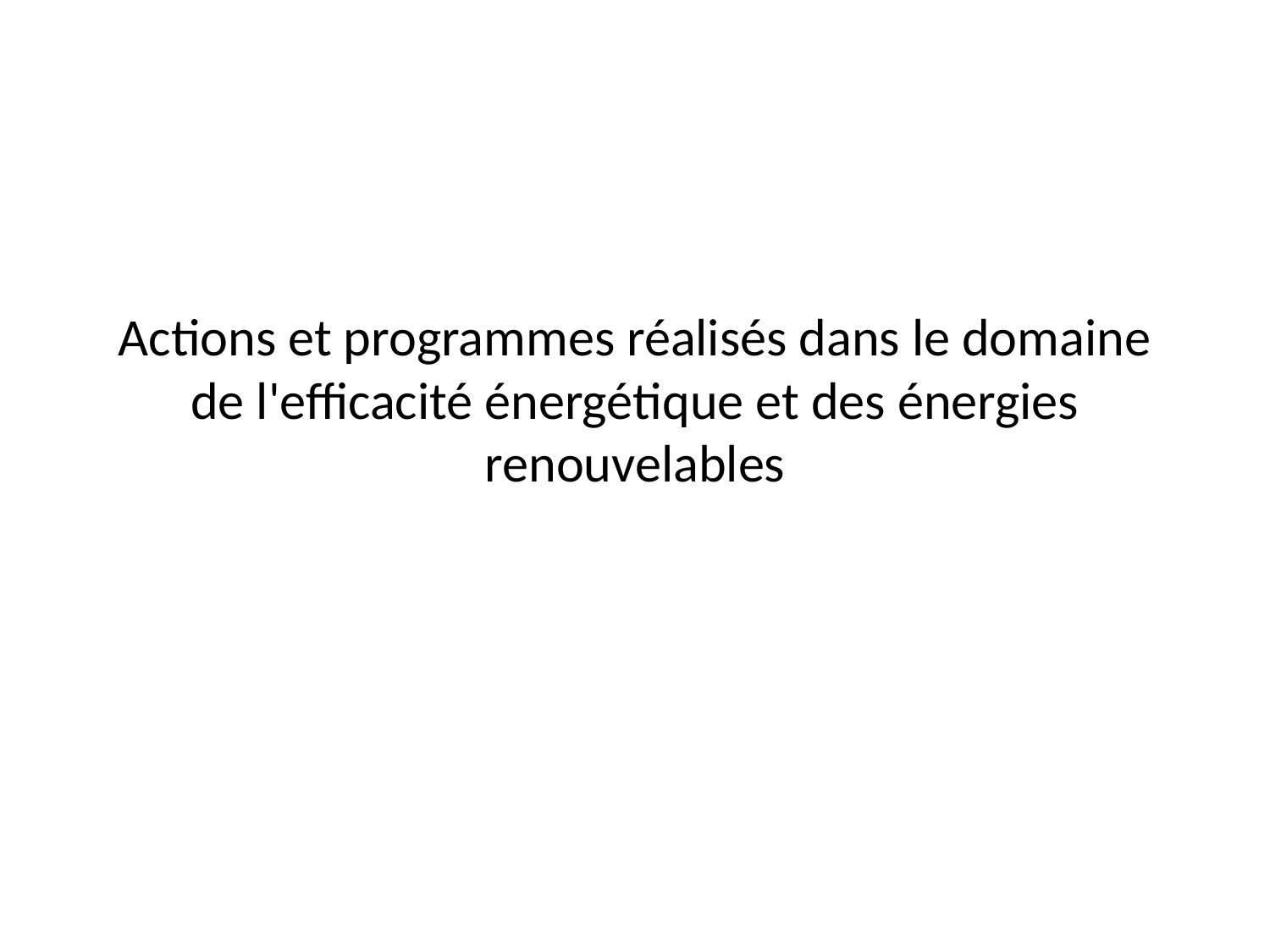

# Actions et programmes réalisés dans le domaine de l'efficacité énergétique et des énergies renouvelables